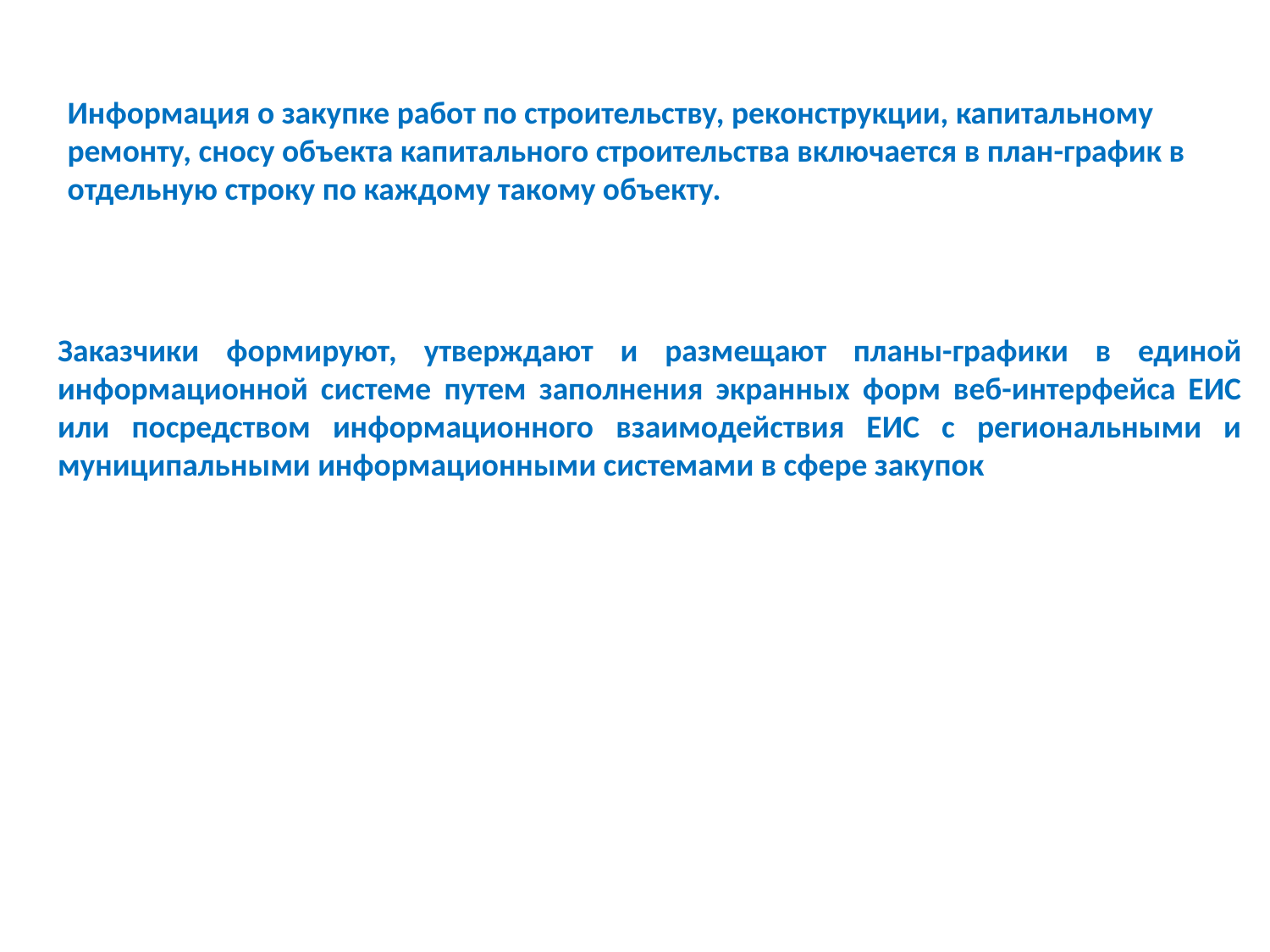

Информация о закупке работ по строительству, реконструкции, капитальному ремонту, сносу объекта капитального строительства включается в план-график в отдельную строку по каждому такому объекту.
Заказчики формируют, утверждают и размещают планы-графики в единой информационной системе путем заполнения экранных форм веб-интерфейса ЕИС или посредством информационного взаимодействия ЕИС с региональными и муниципальными информационными системами в сфере закупок